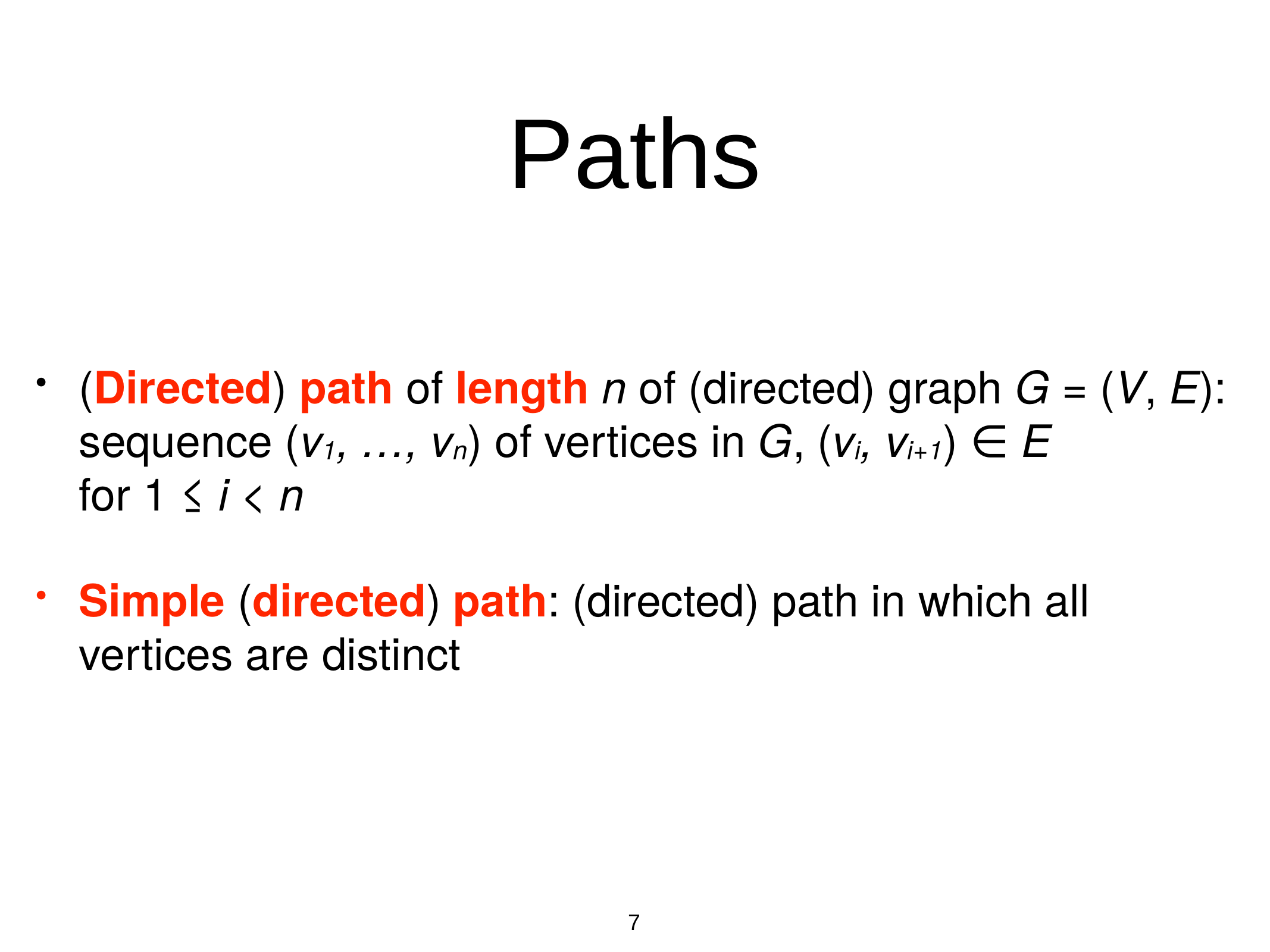

# Paths
(Directed) path of length n of (directed) graph G = (V, E):
sequence (v1, …, vn) of vertices in G, (vi, vi+1) ∈ E
for 1 ≤ i < n
Simple (directed) path: (directed) path in which all vertices are distinct
7